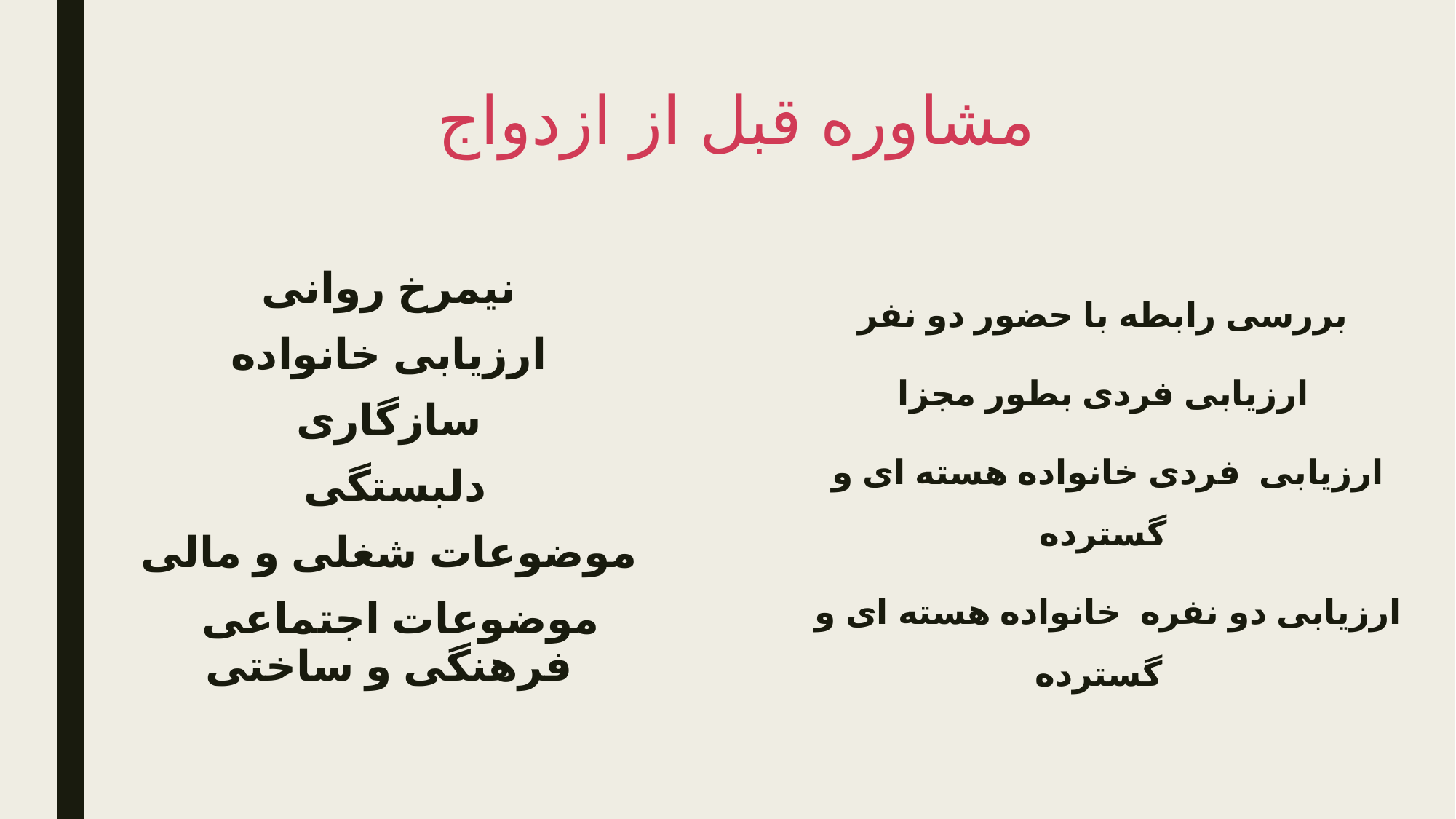

# مشاوره قبل از ازدواج
نیمرخ روانی
ارزیابی خانواده
سازگاری
دلبستگی
موضوعات شغلی و مالی
موضوعات اجتماعی  فرهنگی و ساختی

بررسی رابطه با حضور دو نفر
ارزیابی فردی بطور مجزا
ارزیابی  فردی خانواده هسته ای و گسترده
ارزیابی دو نفره  خانواده هسته ای و گسترده